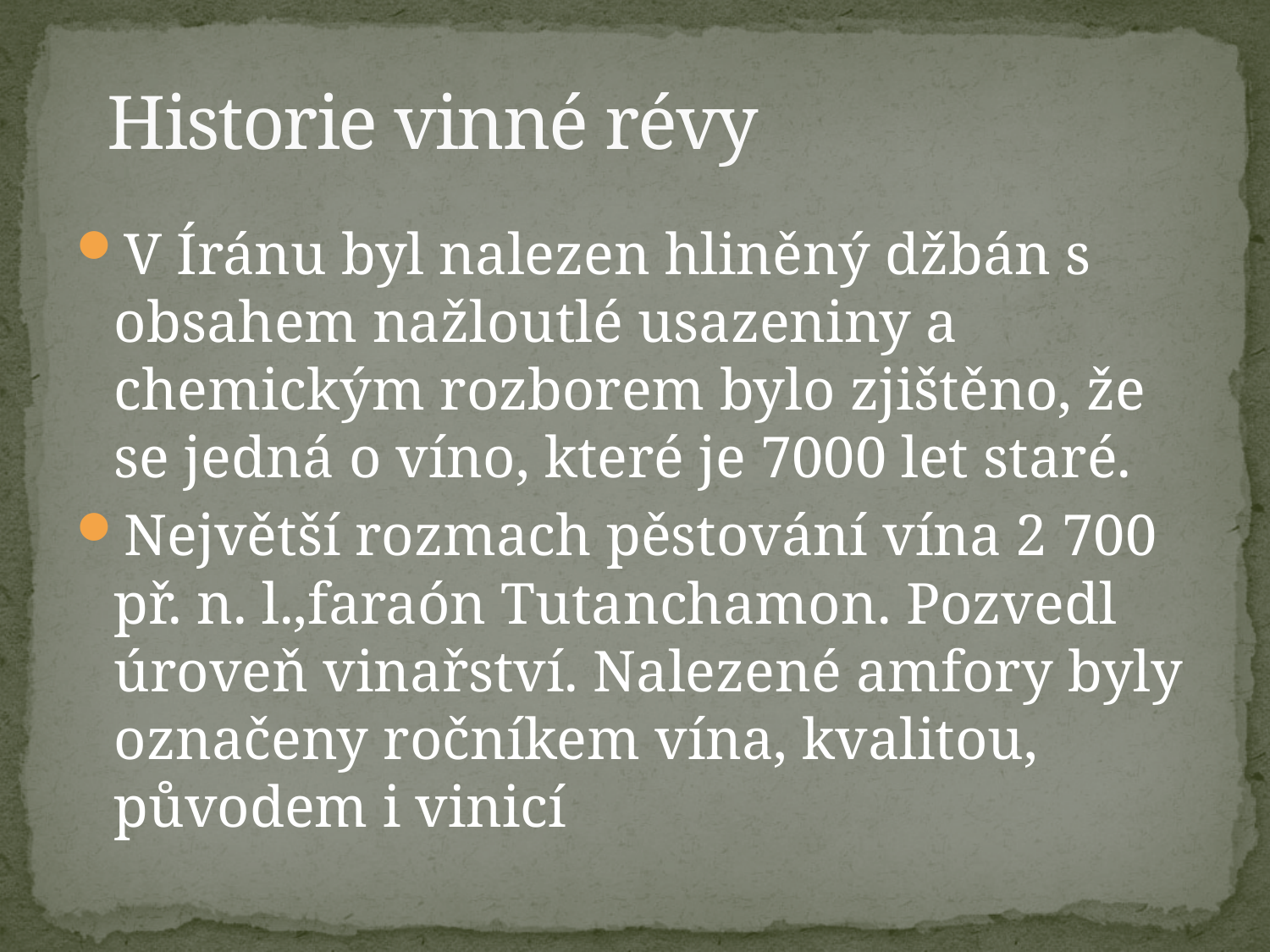

# Historie vinné révy
V Íránu byl nalezen hliněný džbán s obsahem nažloutlé usazeniny a chemickým rozborem bylo zjištěno, že se jedná o víno, které je 7000 let staré.
Největší rozmach pěstování vína 2 700 př. n. l.,faraón Tutanchamon. Pozvedl úroveň vinařství. Nalezené amfory byly označeny ročníkem vína, kvalitou, původem i vinicí